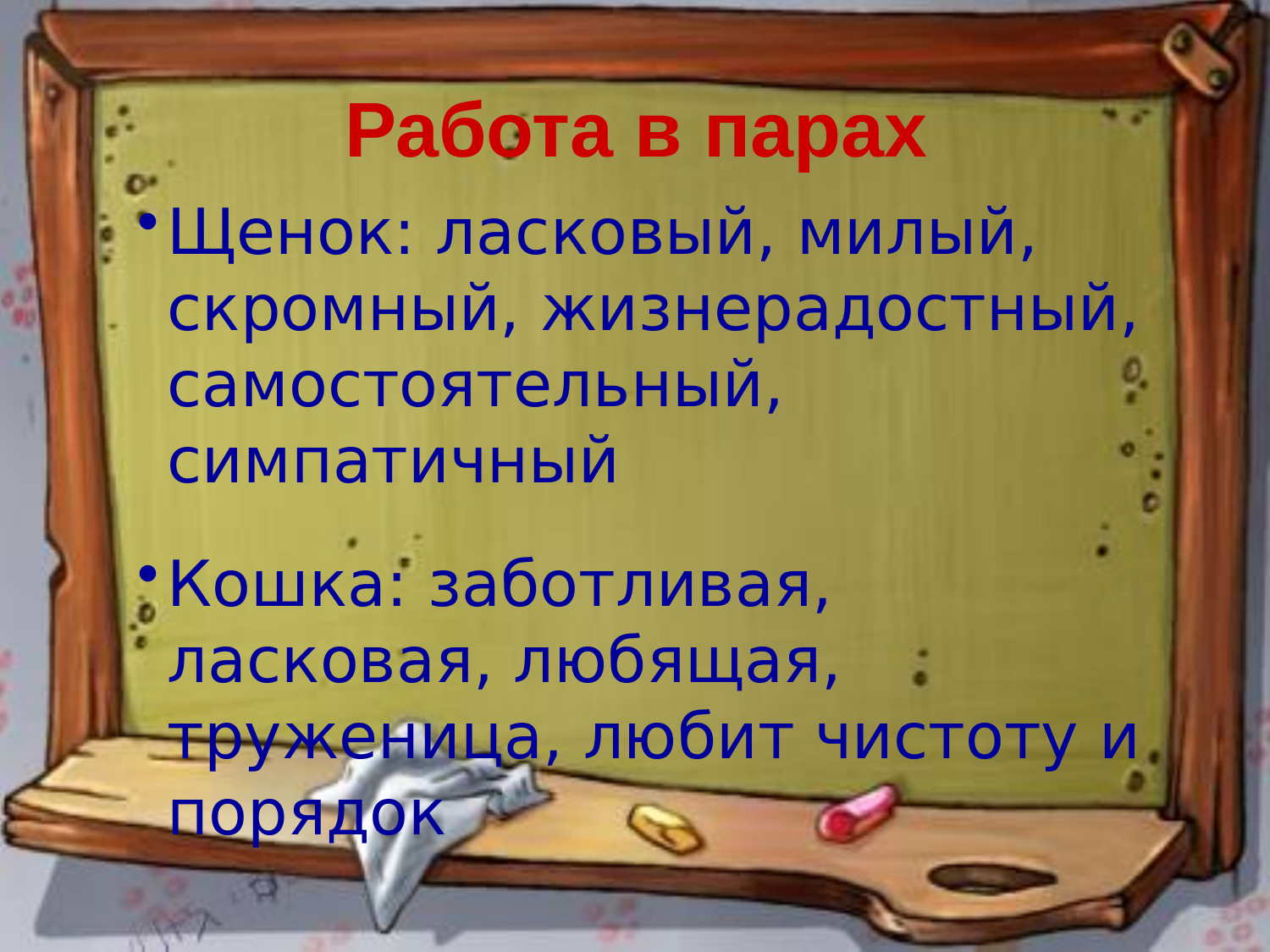

# Работа в парах
Щенок: ласковый, милый, скромный, жизнерадостный, самостоятельный, симпатичный

Кошка: заботливая, ласковая, любящая, труженица, любит чистоту и порядок